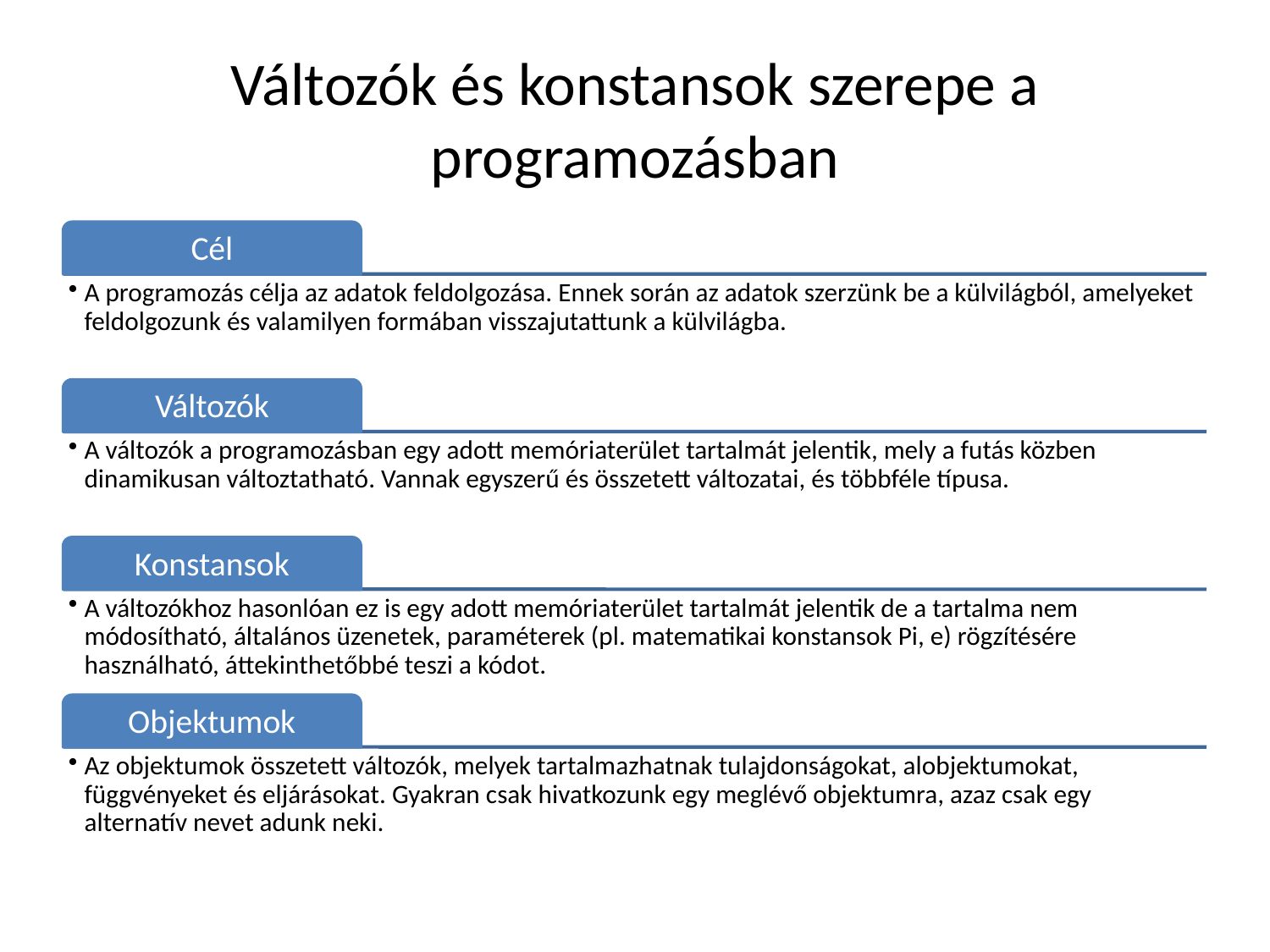

# Változók és konstansok szerepe a programozásban

Cél
A programozás célja az adatok feldolgozása. Ennek során az adatok szerzünk be a külvilágból, amelyeket feldolgozunk és valamilyen formában visszajutattunk a külvilágba.

Változók
A változók a programozásban egy adott memóriaterület tartalmát jelentik, mely a futás közben dinamikusan változtatható. Vannak egyszerű és összetett változatai, és többféle típusa.

Konstansok
A változókhoz hasonlóan ez is egy adott memóriaterület tartalmát jelentik de a tartalma nem módosítható, általános üzenetek, paraméterek (pl. matematikai konstansok Pi, e) rögzítésére használható, áttekinthetőbbé teszi a kódot.

Objektumok
Az objektumok összetett változók, melyek tartalmazhatnak tulajdonságokat, alobjektumokat, függvényeket és eljárásokat. Gyakran csak hivatkozunk egy meglévő objektumra, azaz csak egy alternatív nevet adunk neki.